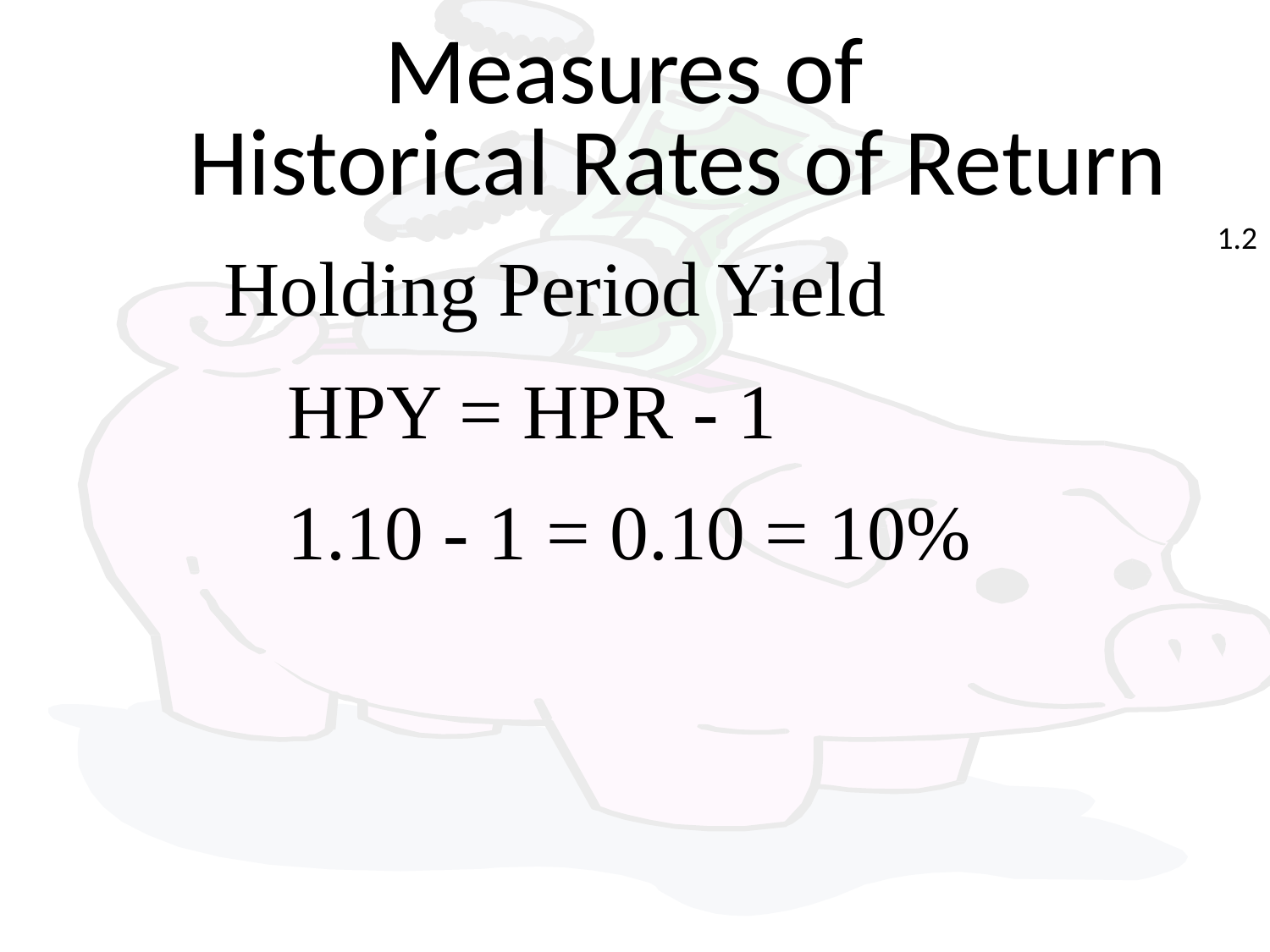

# Measures of Historical Rates of Return
1.2
Holding Period Yield
HPY = HPR - 1
1.10 - 1 = 0.10 = 10%